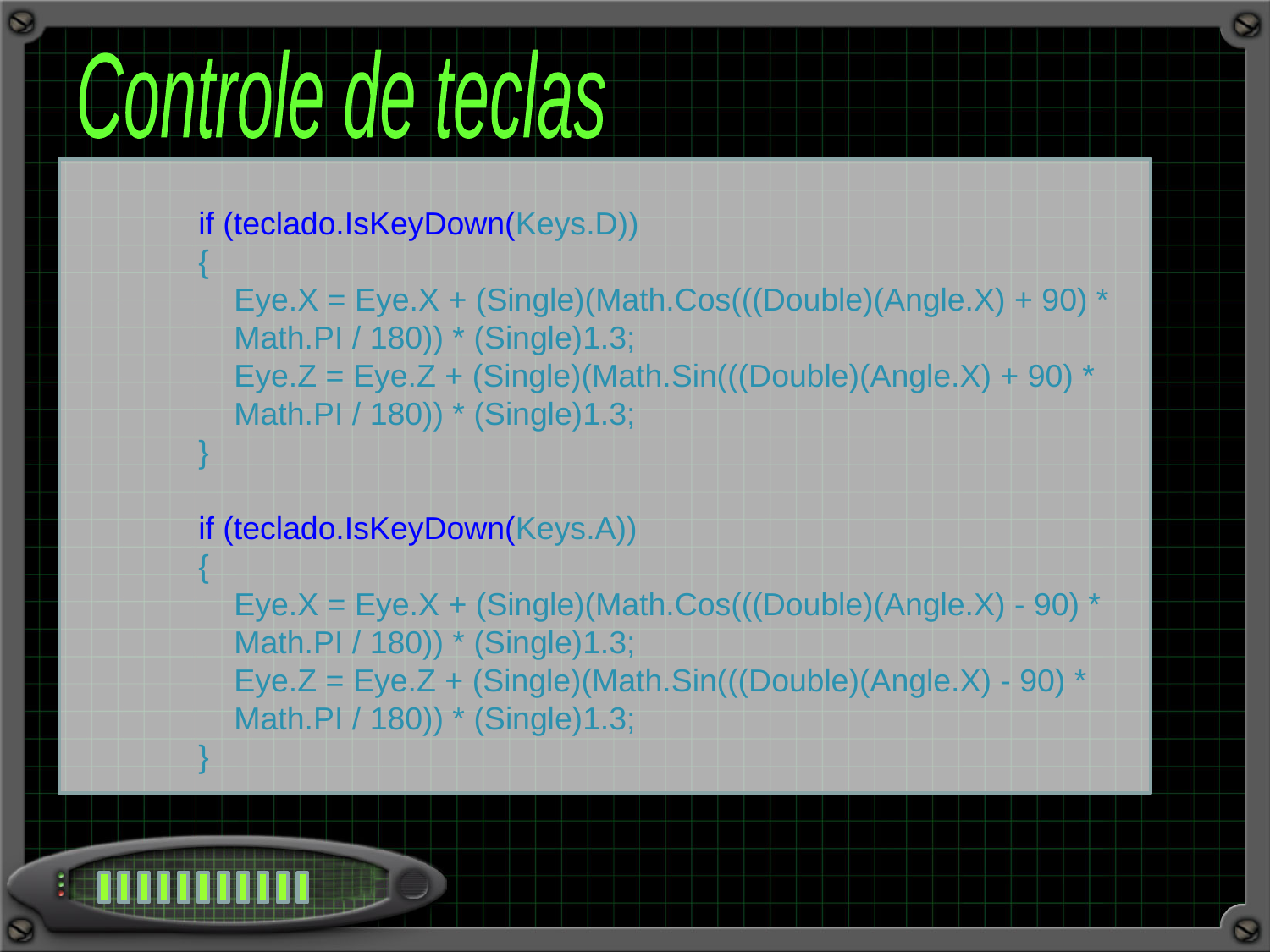

Controle de teclas

            if (teclado.IsKeyDown(Keys.D))
            {
                Eye.X = Eye.X + (Single)(Math.Cos(((Double)(Angle.X) + 90) *
                Math.PI / 180)) * (Single)1.3;
                Eye.Z = Eye.Z + (Single)(Math.Sin(((Double)(Angle.X) + 90) *
                Math.PI / 180)) * (Single)1.3;
            }

            if (teclado.IsKeyDown(Keys.A))
            {
                Eye.X = Eye.X + (Single)(Math.Cos(((Double)(Angle.X) - 90) *
                Math.PI / 180)) * (Single)1.3;
                Eye.Z = Eye.Z + (Single)(Math.Sin(((Double)(Angle.X) - 90) *
                Math.PI / 180)) * (Single)1.3;
            }